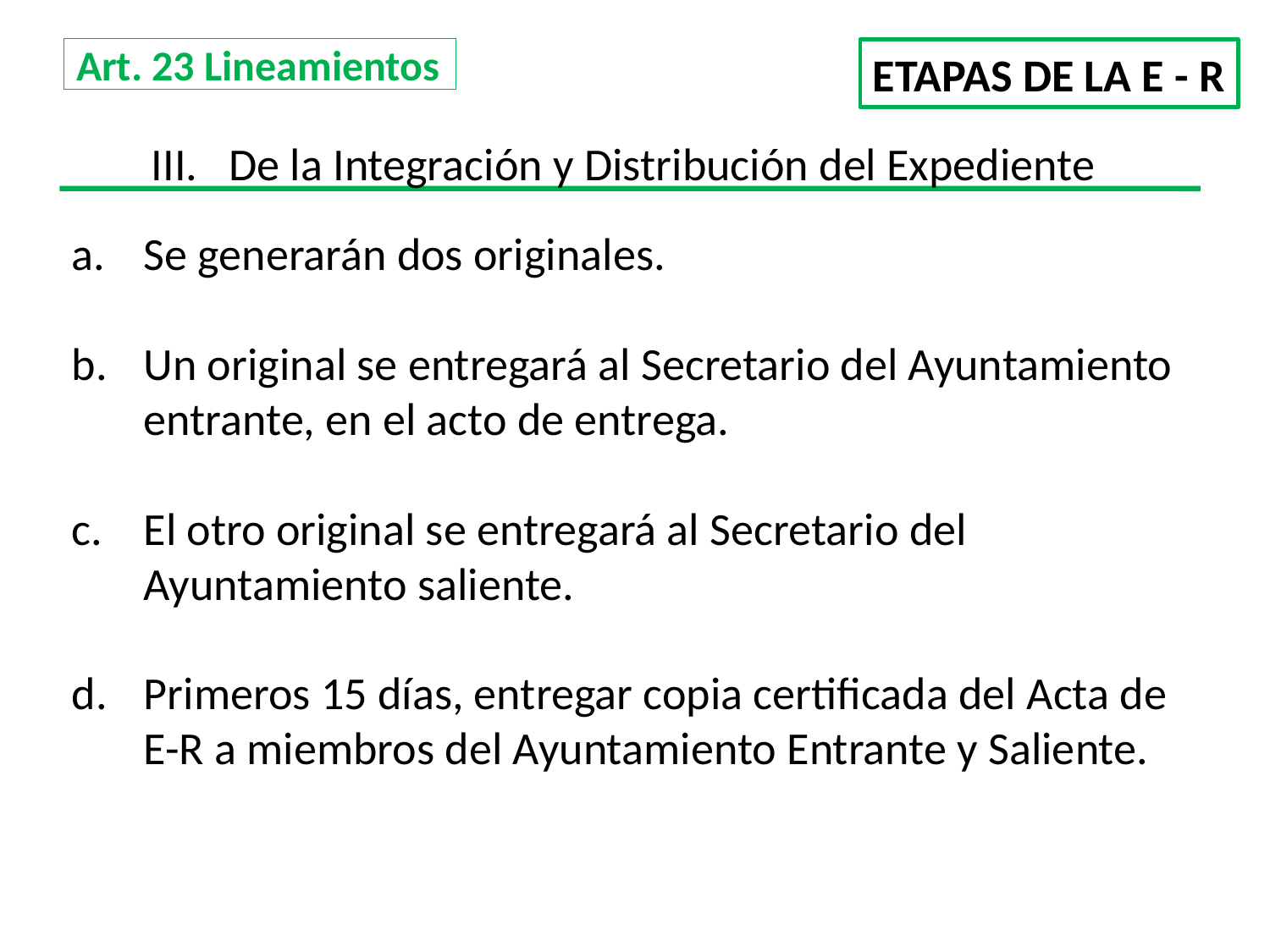

# Art. 23 Lineamientos
ETAPAS DE LA E - R
III.   De la Integración y Distribución del Expediente
Se generarán dos originales.

Un original se entregará al Secretario del Ayuntamiento entrante, en el acto de entrega.

El otro original se entregará al Secretario del Ayuntamiento saliente.

Primeros 15 días, entregar copia certificada del Acta de E-R a miembros del Ayuntamiento Entrante y Saliente.